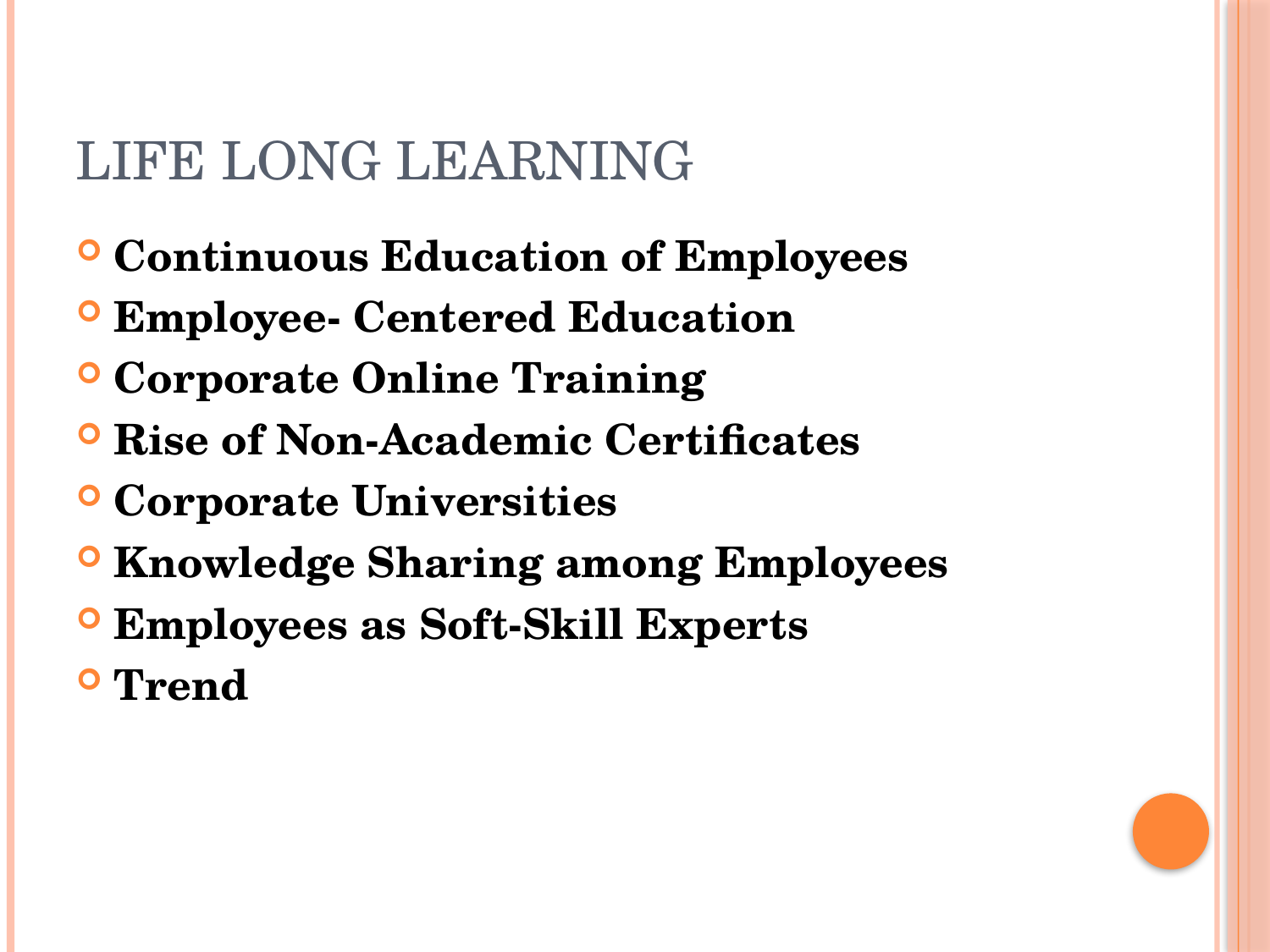

# Life Long Learning
Continuous Education of Employees
Employee- Centered Education
Corporate Online Training
Rise of Non-Academic Certificates
Corporate Universities
Knowledge Sharing among Employees
Employees as Soft-Skill Experts
Trend